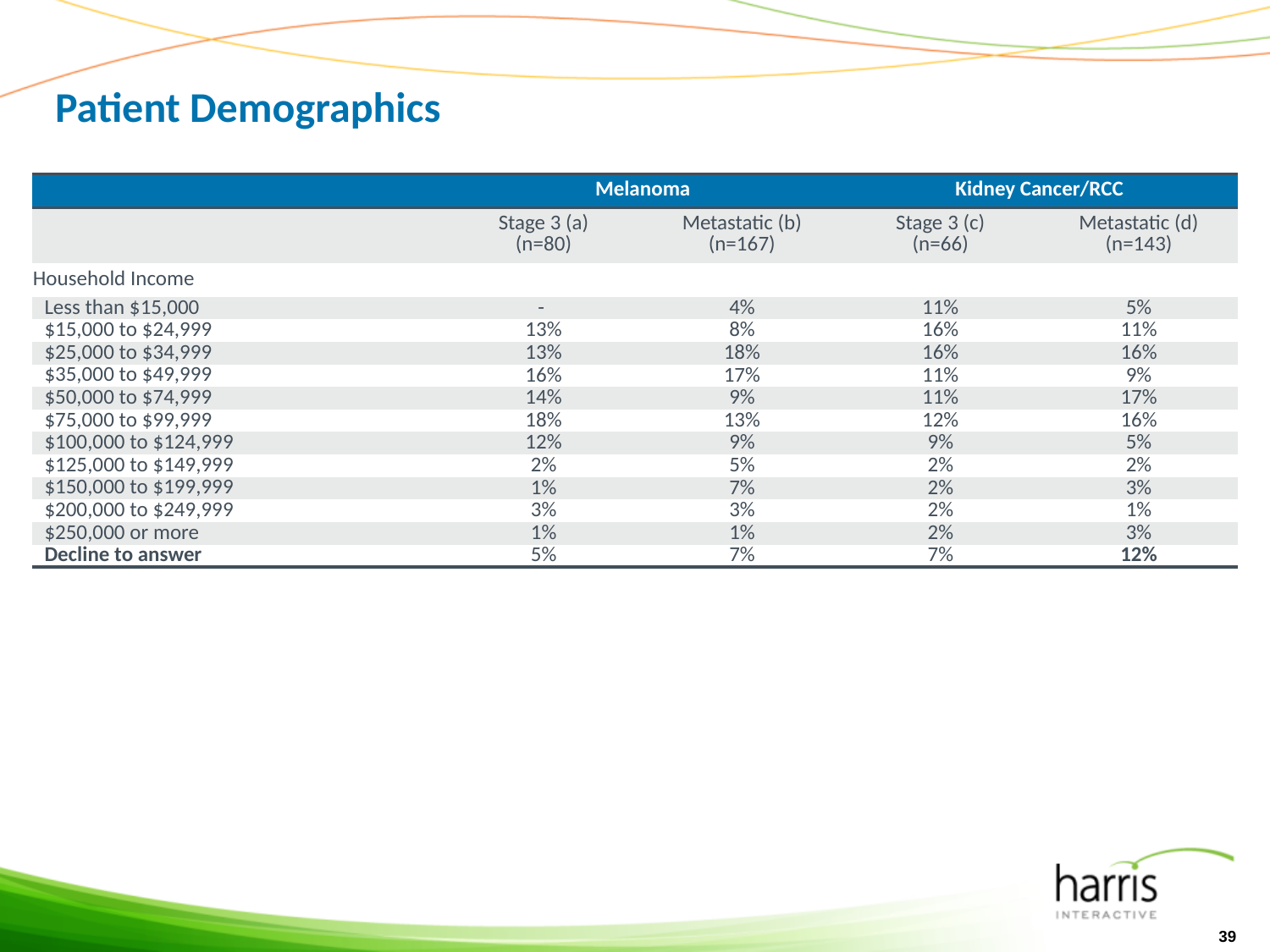

# Patient Demographics
|  | Melanoma |  | Kidney Cancer/RCC |  |
| --- | --- | --- | --- | --- |
|  | Stage 3 (a) (n=80) | Metastatic (b) (n=167) | Stage 3 (c) (n=66) | Metastatic (d) (n=143) |
| Household Income |  |  |  |  |
| Less than $15,000 | - | 4% | 11% | 5% |
| $15,000 to $24,999 | 13% | 8% | 16% | 11% |
| $25,000 to $34,999 | 13% | 18% | 16% | 16% |
| $35,000 to $49,999 | 16% | 17% | 11% | 9% |
| $50,000 to $74,999 | 14% | 9% | 11% | 17% |
| $75,000 to $99,999 | 18% | 13% | 12% | 16% |
| $100,000 to $124,999 | 12% | 9% | 9% | 5% |
| $125,000 to $149,999 | 2% | 5% | 2% | 2% |
| $150,000 to $199,999 | 1% | 7% | 2% | 3% |
| $200,000 to $249,999 | 3% | 3% | 2% | 1% |
| $250,000 or more | 1% | 1% | 2% | 3% |
| Decline to answer | 5% | 7% | 7% | 12% |
39